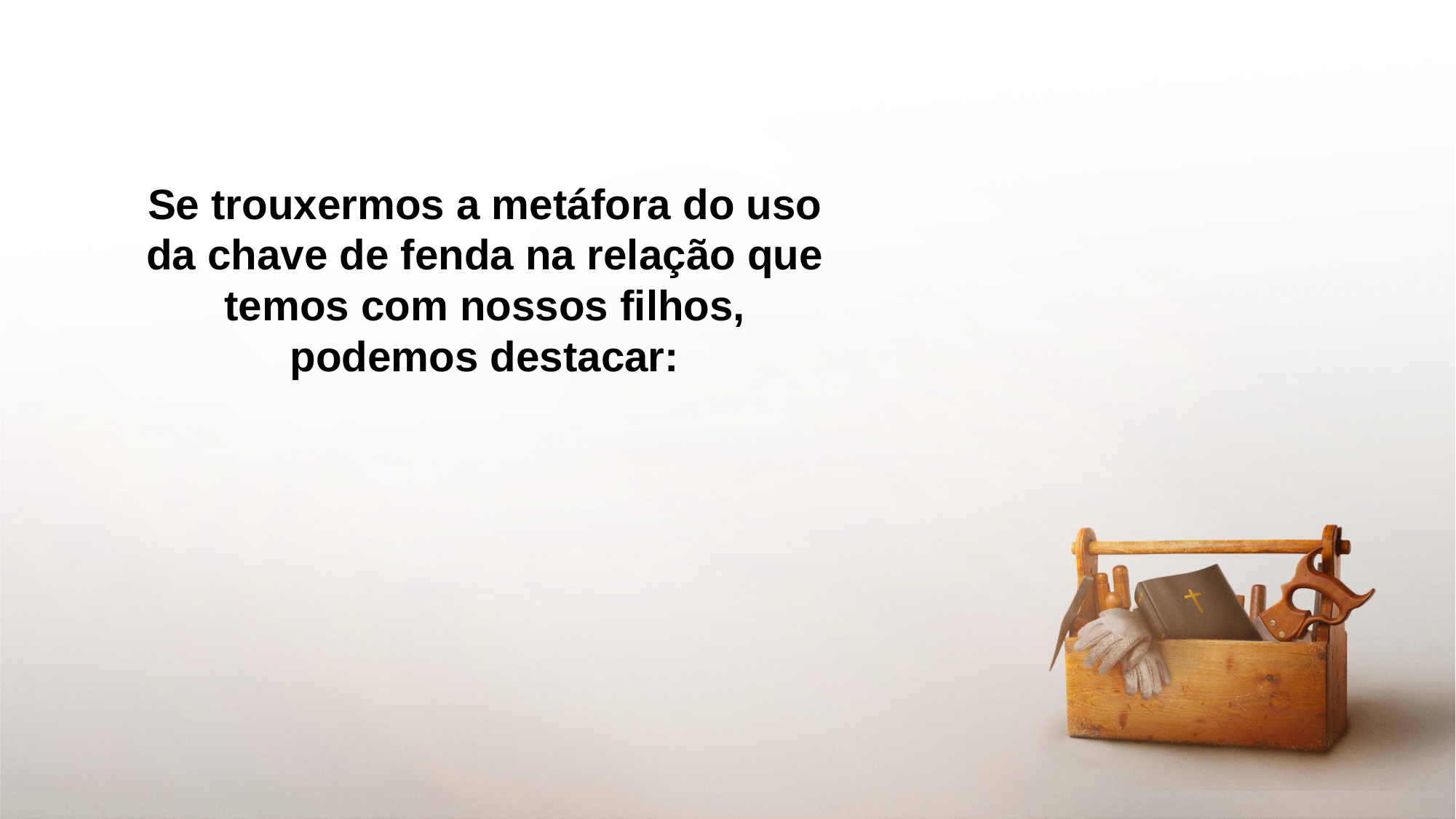

Se trouxermos a metáfora do uso da chave de fenda na relação que temos com nossos filhos, podemos destacar: